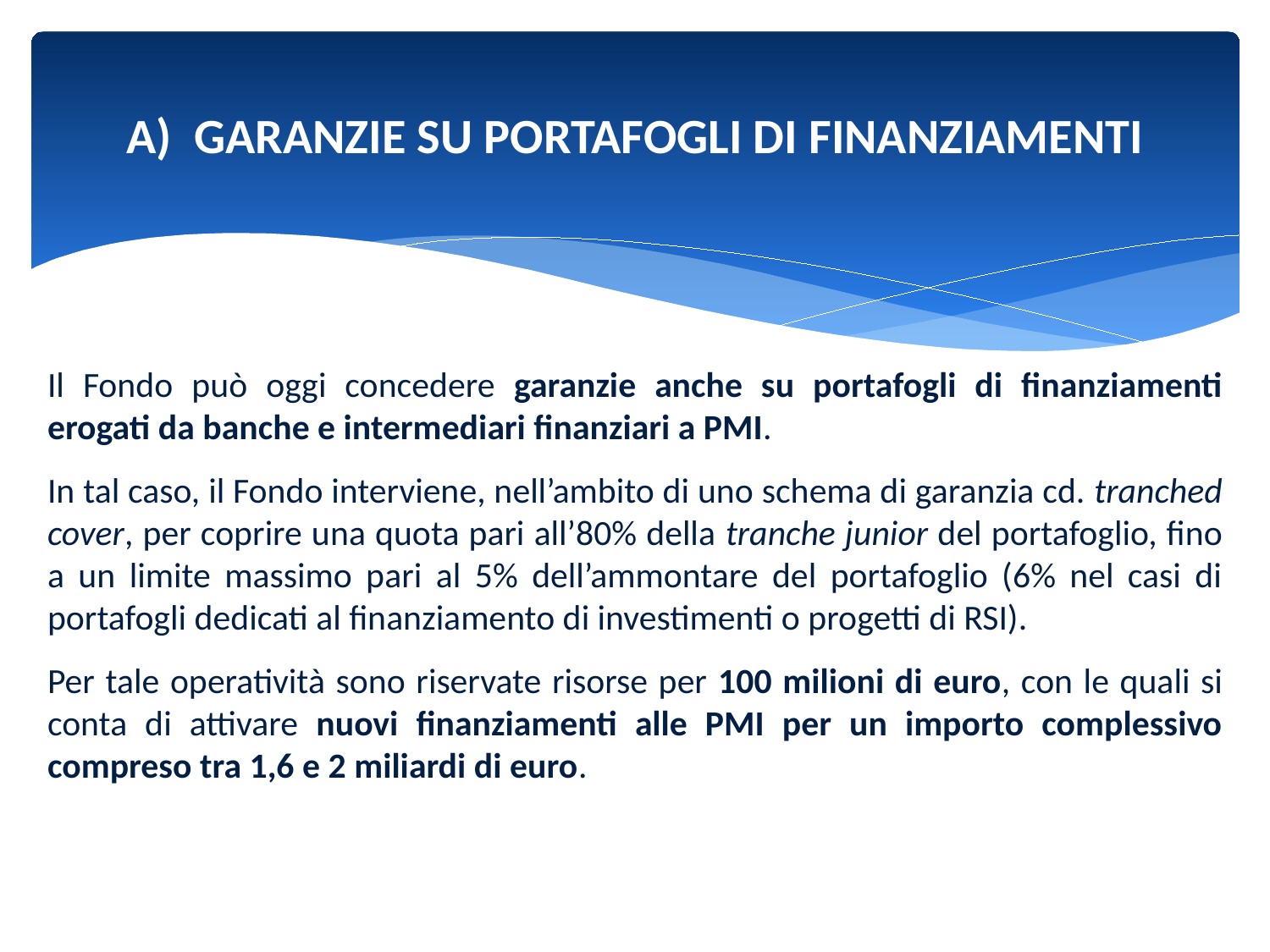

# A)  GARANZIE SU PORTAFOGLI DI FINANZIAMENTI
Il Fondo può oggi concedere garanzie anche su portafogli di finanziamenti erogati da banche e intermediari finanziari a PMI.
In tal caso, il Fondo interviene, nell’ambito di uno schema di garanzia cd. tranched cover, per coprire una quota pari all’80% della tranche junior del portafoglio, fino a un limite massimo pari al 5% dell’ammontare del portafoglio (6% nel casi di portafogli dedicati al finanziamento di investimenti o progetti di RSI).
Per tale operatività sono riservate risorse per 100 milioni di euro, con le quali si conta di attivare nuovi finanziamenti alle PMI per un importo complessivo compreso tra 1,6 e 2 miliardi di euro.